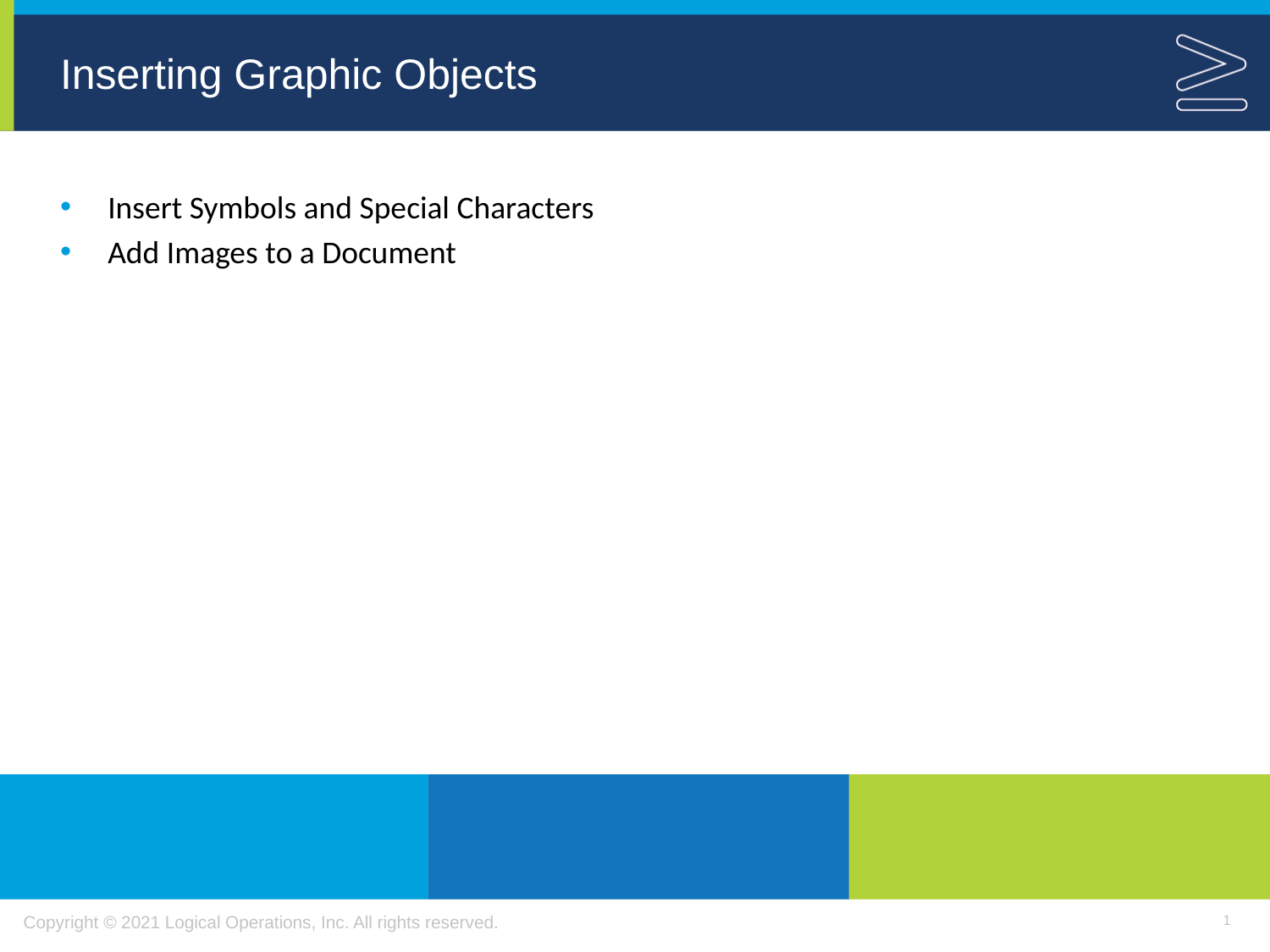

# Inserting Graphic Objects
Insert Symbols and Special Characters
Add Images to a Document

1